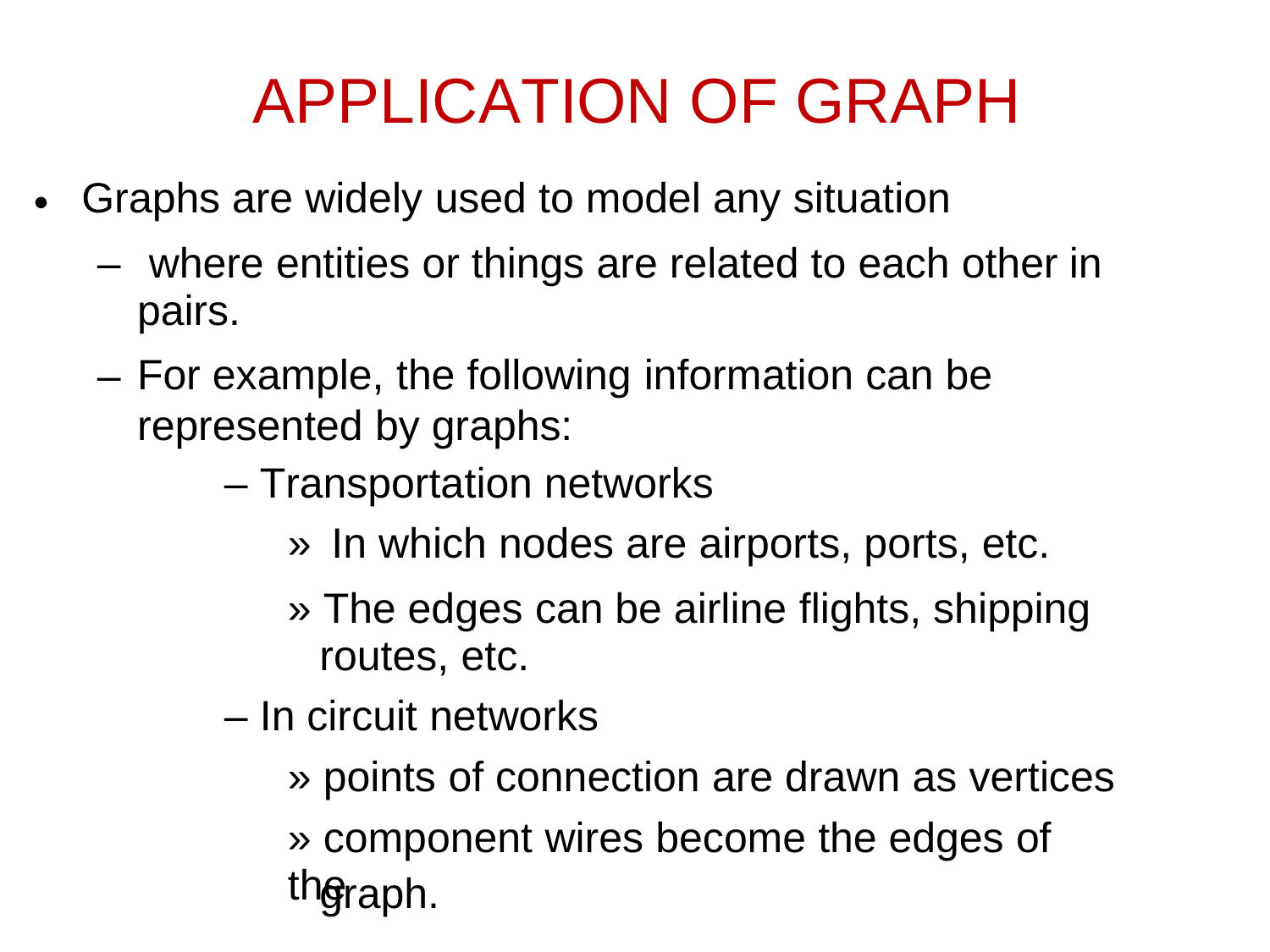

APPLICATION OF GRAPH
Graphs are widely used to model any situation
•
–
where entities or things are related to each other
pairs.
For example, the following information can be represented by graphs:
– Transportation networks
» In which nodes are airports, ports, etc.
in
–
» The edges can be airline flights, shipping
routes, etc.
– In circuit networks
» points of connection are drawn as vertices
» component wires become the edges of the
graph.